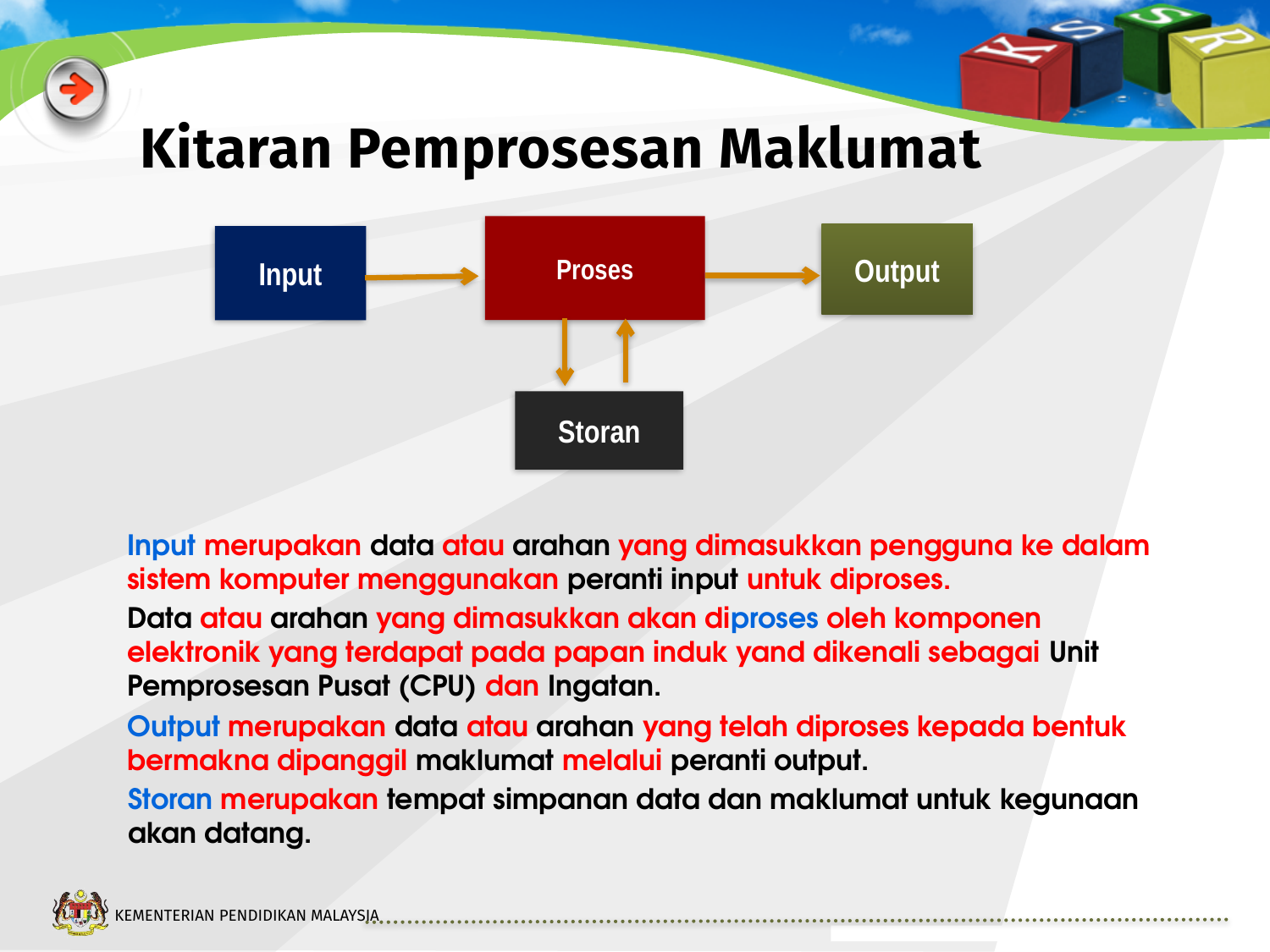

# Kitaran Pemprosesan Maklumat
Proses
Output
Input
Storan
Input merupakan data atau arahan yang dimasukkan pengguna ke dalam sistem komputer menggunakan peranti input untuk diproses.
Data atau arahan yang dimasukkan akan diproses oleh komponen elektronik yang terdapat pada papan induk yand dikenali sebagai Unit Pemprosesan Pusat (CPU) dan Ingatan.
Output merupakan data atau arahan yang telah diproses kepada bentuk bermakna dipanggil maklumat melalui peranti output.
Storan merupakan tempat simpanan data dan maklumat untuk kegunaan akan datang.